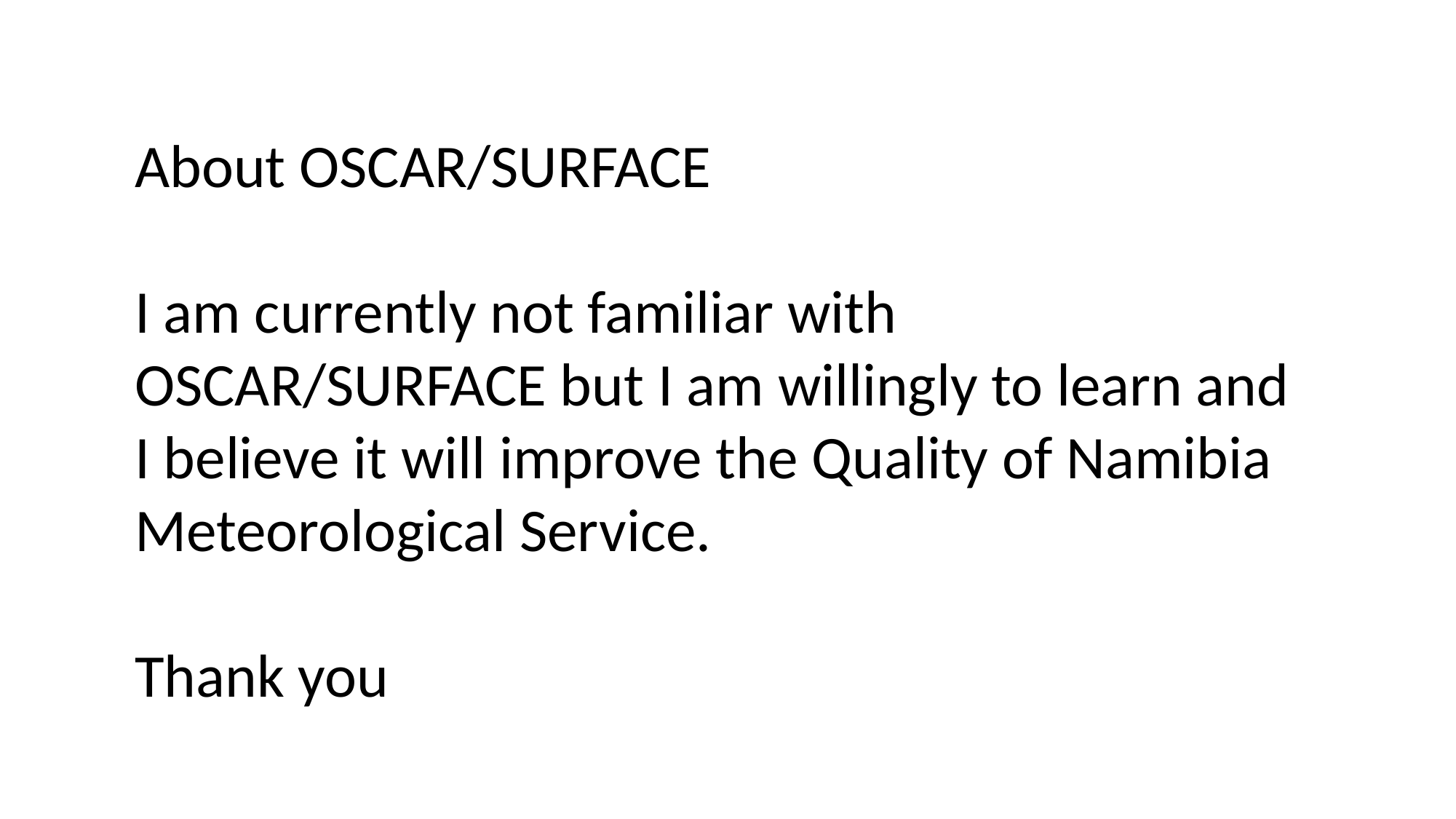

About OSCAR/SURFACE

I am currently not familiar with OSCAR/SURFACE but I am willingly to learn and I believe it will improve the Quality of Namibia Meteorological Service.

Thank you